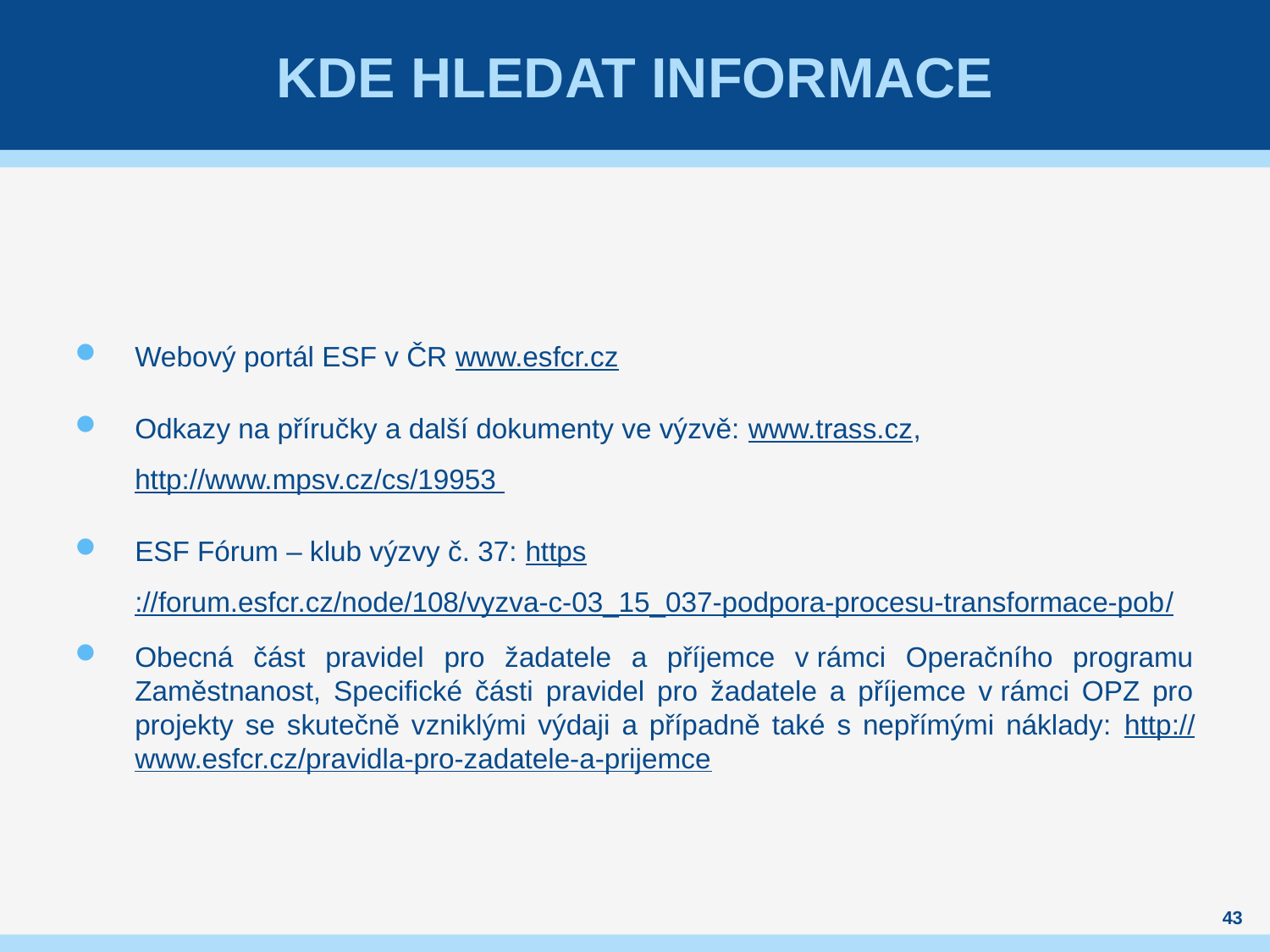

# Kde hledat informace

Webový portál ESF v ČR www.esfcr.cz
Odkazy na příručky a další dokumenty ve výzvě: www.trass.cz, http://www.mpsv.cz/cs/19953
ESF Fórum – klub výzvy č. 37: https://forum.esfcr.cz/node/108/vyzva-c-03_15_037-podpora-procesu-transformace-pob/
Obecná část pravidel pro žadatele a příjemce v rámci Operačního programu Zaměstnanost, Specifické části pravidel pro žadatele a příjemce v rámci OPZ pro projekty se skutečně vzniklými výdaji a případně také s nepřímými náklady: http://www.esfcr.cz/pravidla-pro-zadatele-a-prijemce

43